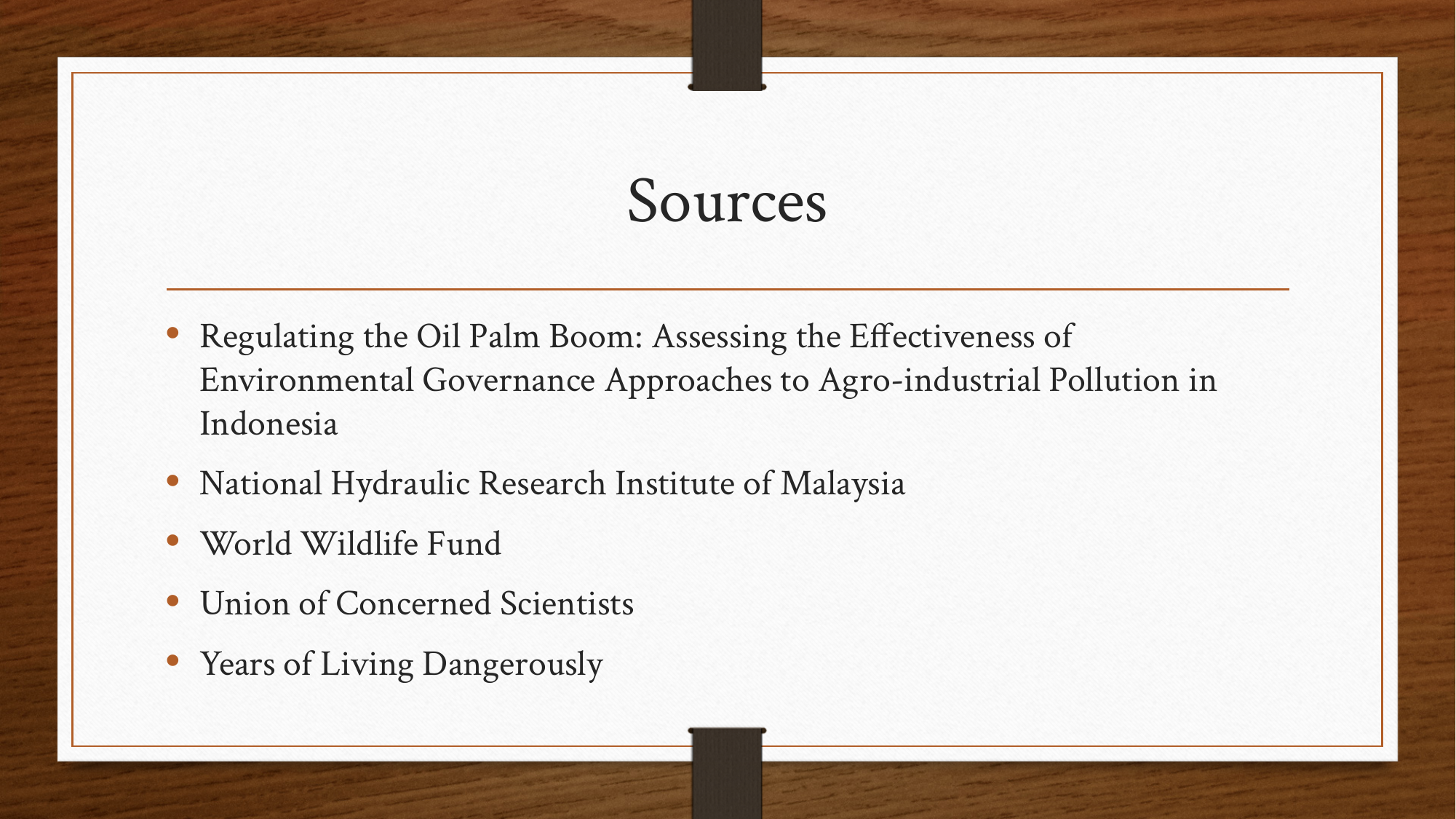

# Sources
Regulating the Oil Palm Boom: Assessing the Effectiveness of Environmental Governance Approaches to Agro-industrial Pollution in Indonesia
National Hydraulic Research Institute of Malaysia
World Wildlife Fund
Union of Concerned Scientists
Years of Living Dangerously